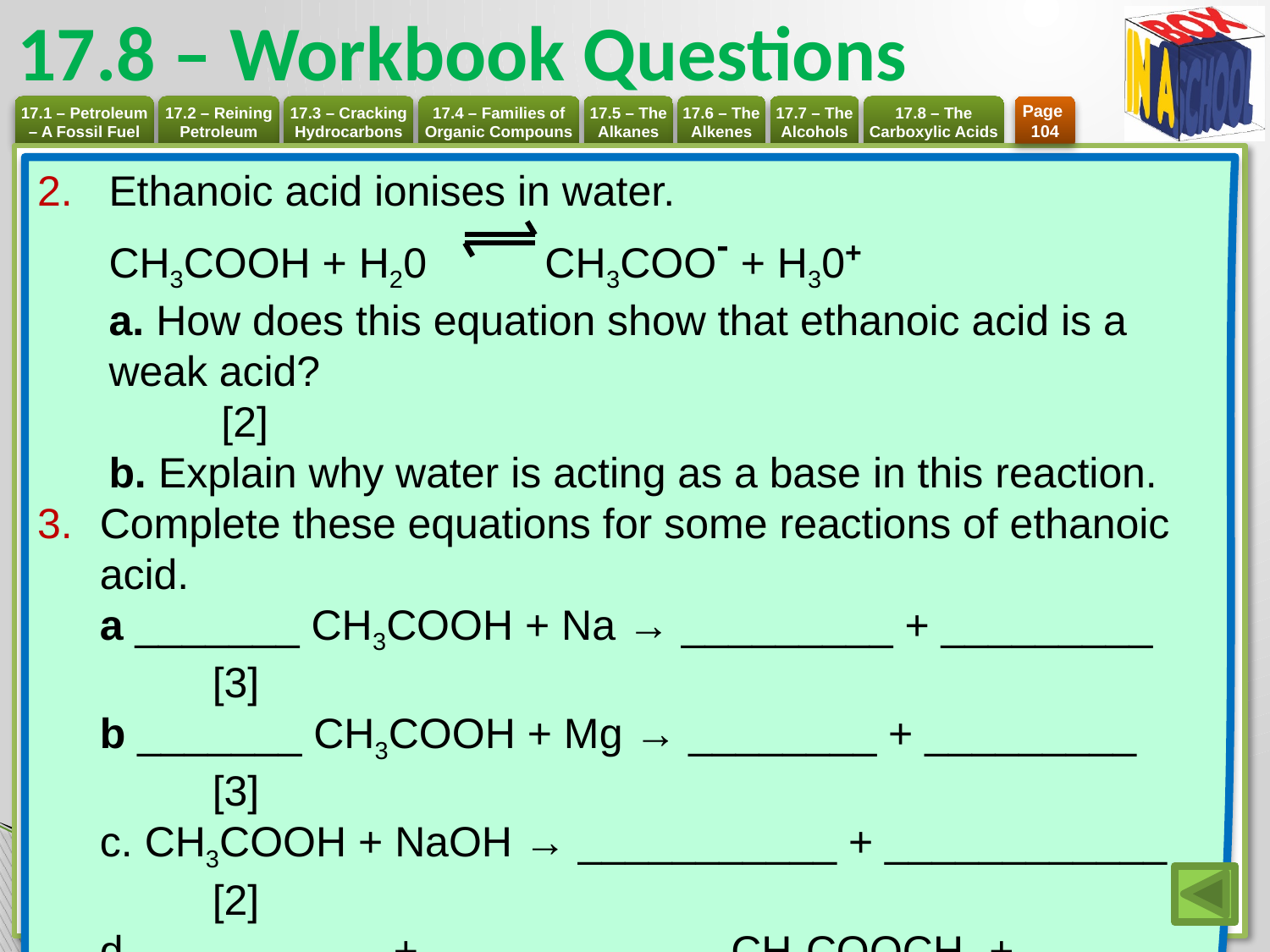

# 17.8 – Workbook Questions
Page
104
Ethanoic acid ionises in water.
CH3COOH + H20          CH3COO- + H30+
a. How does this equation show that ethanoic acid is a weak acid?		[2]
b. Explain why water is acting as a base in this reaction.
Complete these equations for some reactions of ethanoic acid.
a _______ CH3COOH + Na → _________ + _________	[3]
b _______ CH3COOH + Mg → ________ + _________ 	[3]
c. CH3COOH + NaOH → ___________ + ____________	[2]
d. __________ + __________ → CH3COOCH3 + ____________ 	[3]
Extension
Write formulae for the esters a. ethyl butanoate and b. propyl methanoate.                                                    [2]